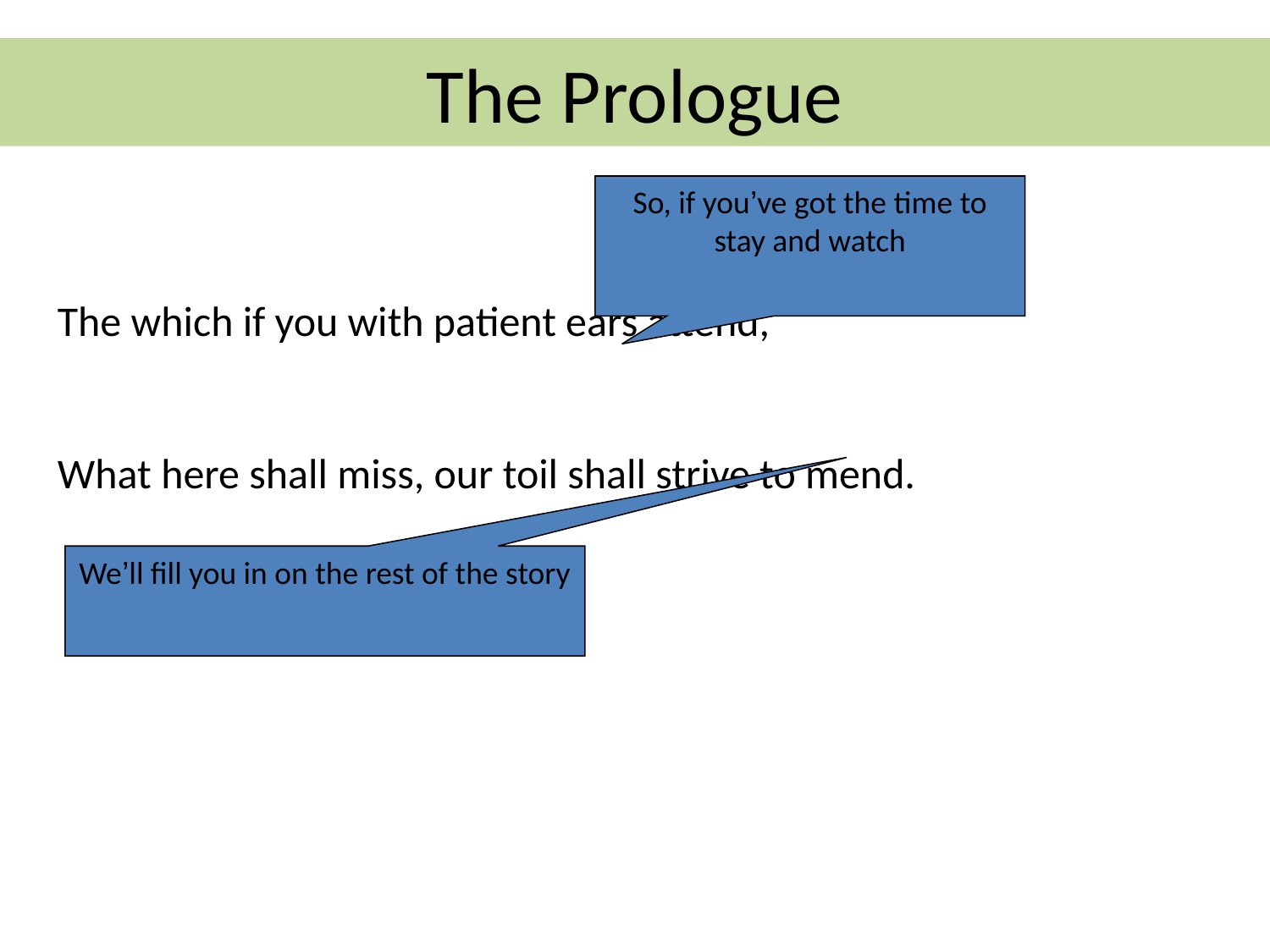

# The Prologue
So, if you’ve got the time to stay and watch
The which if you with patient ears attend,
What here shall miss, our toil shall strive to mend.
We’ll fill you in on the rest of the story